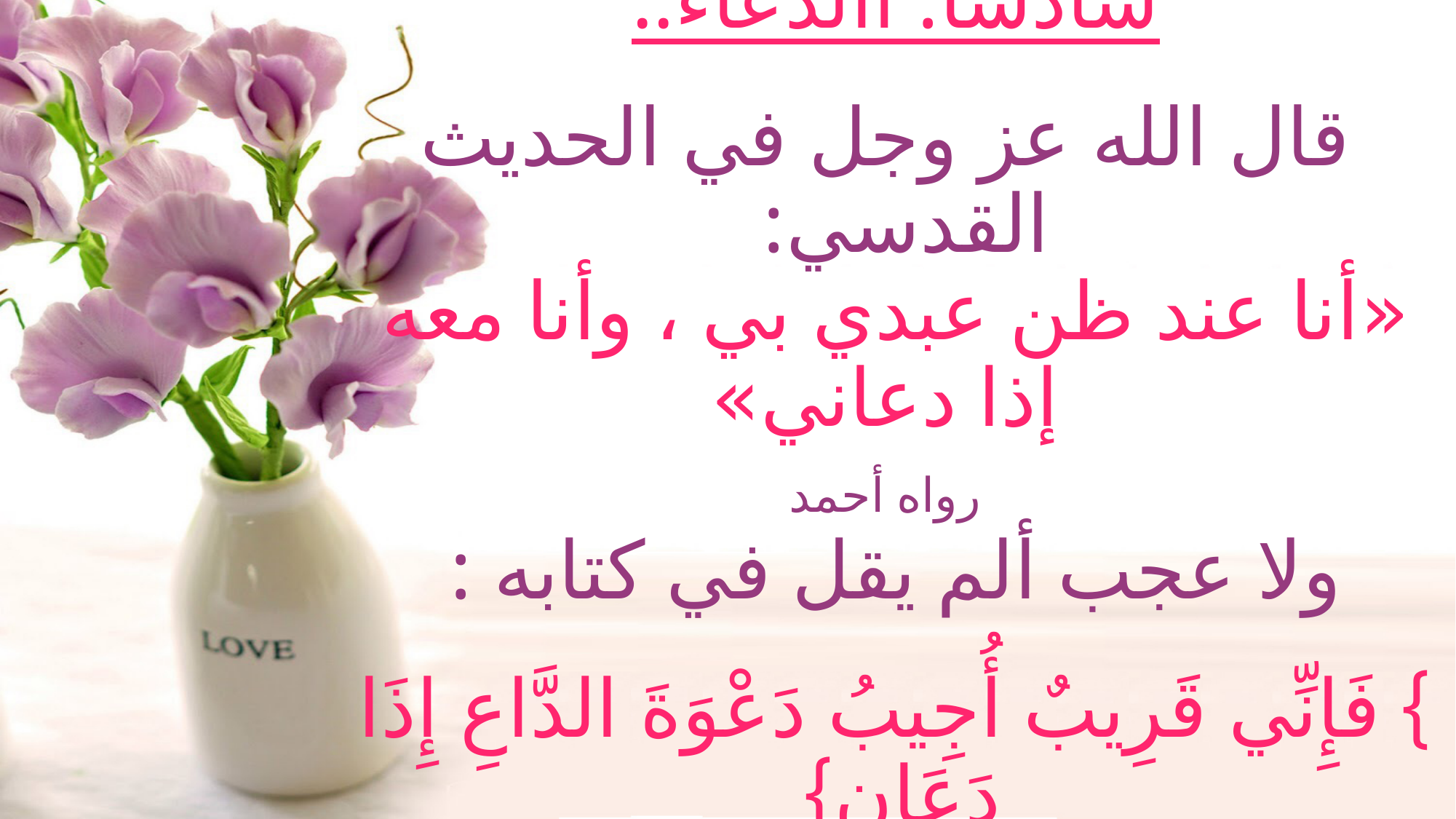

# سادسا: االدعاء..  قال الله عز وجل في الحديث القدسي: «أنا عند ظن عبدي بي ، وأنا معه إذا دعاني»  رواه أحمد ولا عجب ألم يقل في كتابه : } فَإِنِّي قَرِيبٌ أُجِيبُ دَعْوَةَ الدَّاعِ إِذَا دَعَانِ}